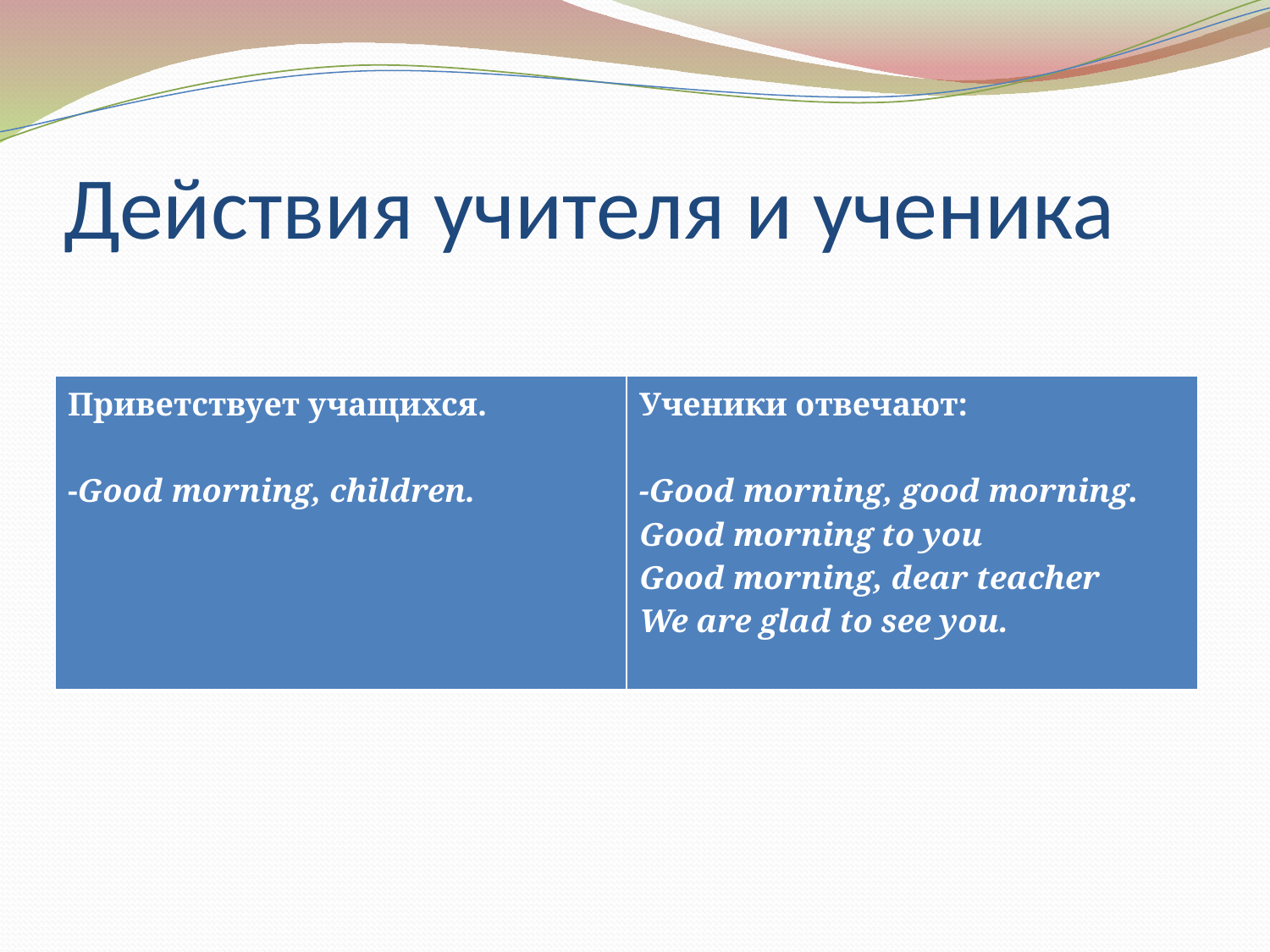

# Действия учителя и ученика
| Приветствует учащихся.   -Good morning, children. | Ученики отвечают:   -Good morning, good morning. Good morning to you Good morning, dear teacher We are glad to see you. |
| --- | --- |